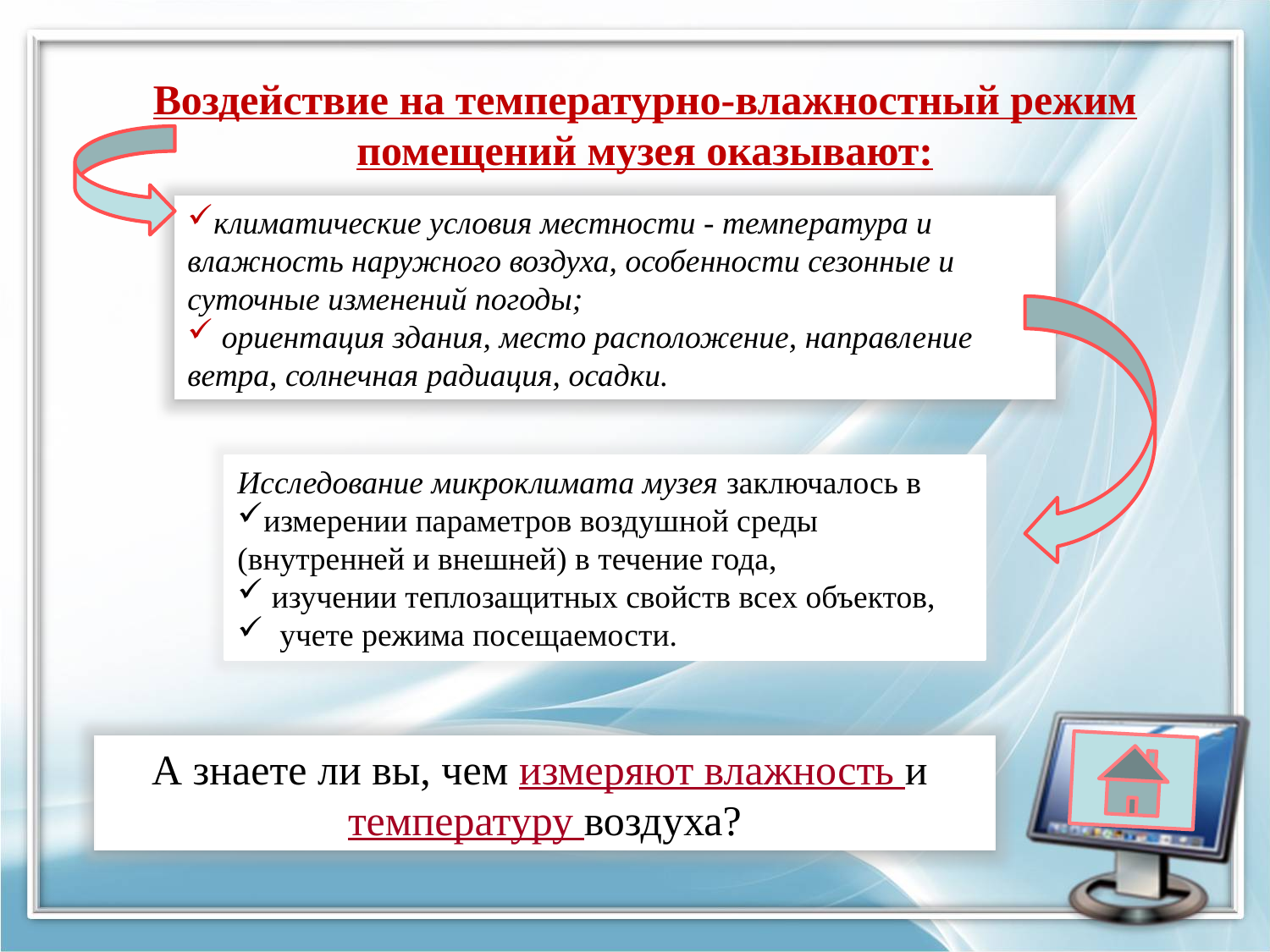

Воздействие на температурно-влажностный режим помещений музея оказывают:

климатические условия местности - температура и влажность наружного воздуха, особенности сезонные и суточные изменений погоды;
 ориентация здания, место расположение, направление ветра, солнечная радиация, осадки.

Исследование микроклимата музея заключалось в
измерении параметров воздушной среды (внутренней и внешней) в течение года,
 изучении теплозащитных свойств всех объектов,
  учете режима посещаемости.

А знаете ли вы, чем измеряют влажность и температуру воздуха?